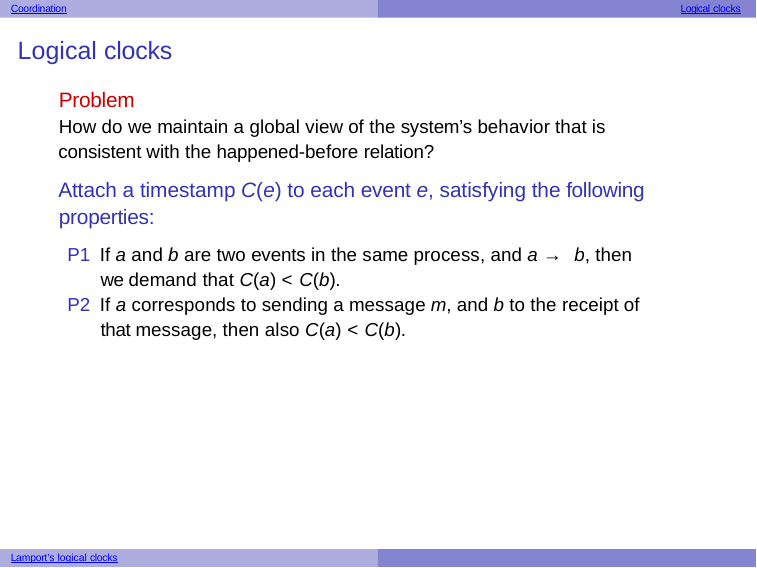

Coordination
Logical clocks
Logical clocks
Problem
How do we maintain a global view of the system’s behavior that is consistent with the happened-before relation?
Attach a timestamp C(e) to each event e, satisfying the following properties:
P1 If a and b are two events in the same process, and a → b, then we demand that C(a) < C(b).
P2 If a corresponds to sending a message m, and b to the receipt of that message, then also C(a) < C(b).

Lamport’s logical clocks